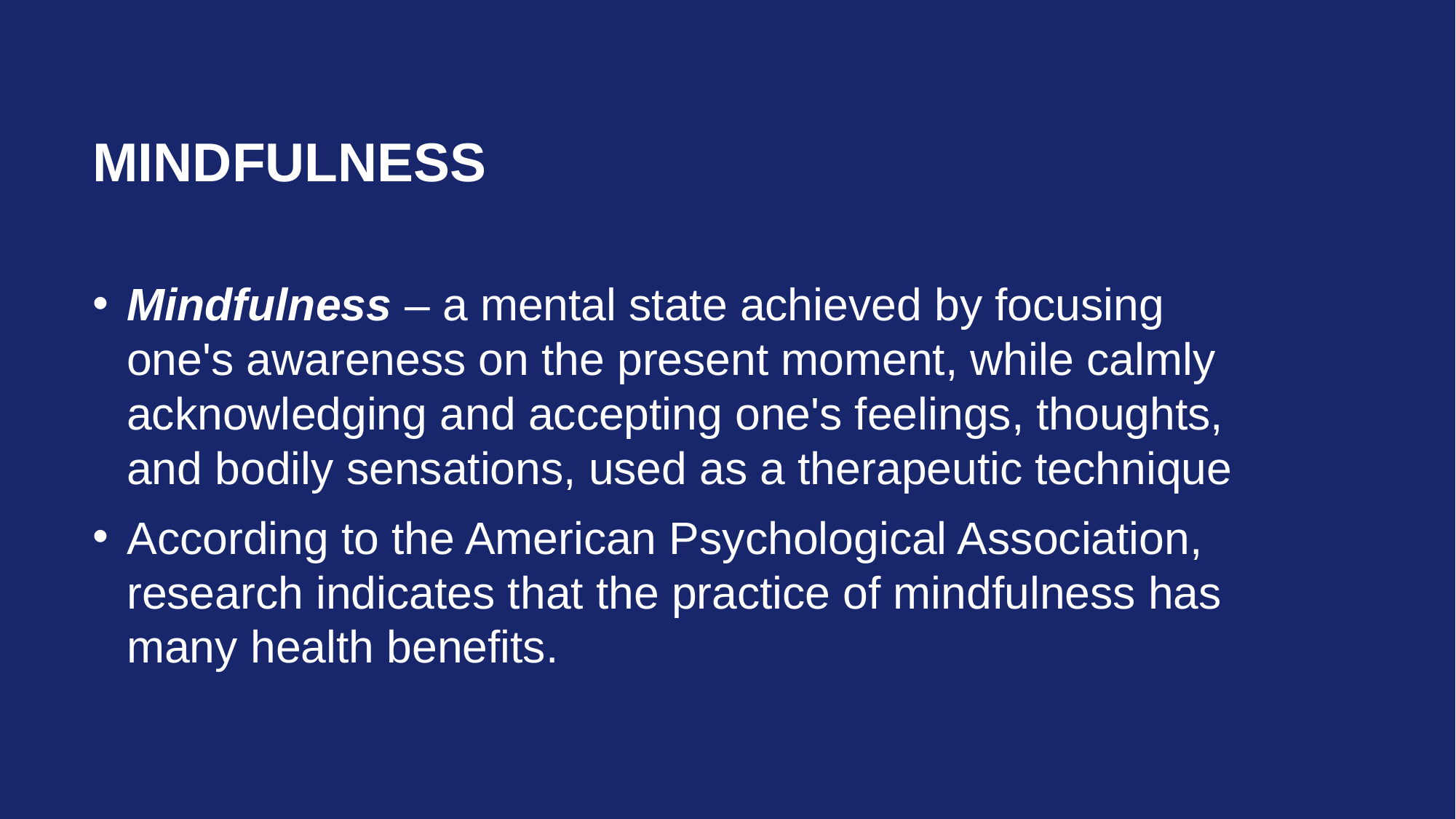

# Mindfulness
Mindfulness – a mental state achieved by focusing one's awareness on the present moment, while calmly acknowledging and accepting one's feelings, thoughts, and bodily sensations, used as a therapeutic technique
According to the American Psychological Association, research indicates that the practice of mindfulness has many health benefits.